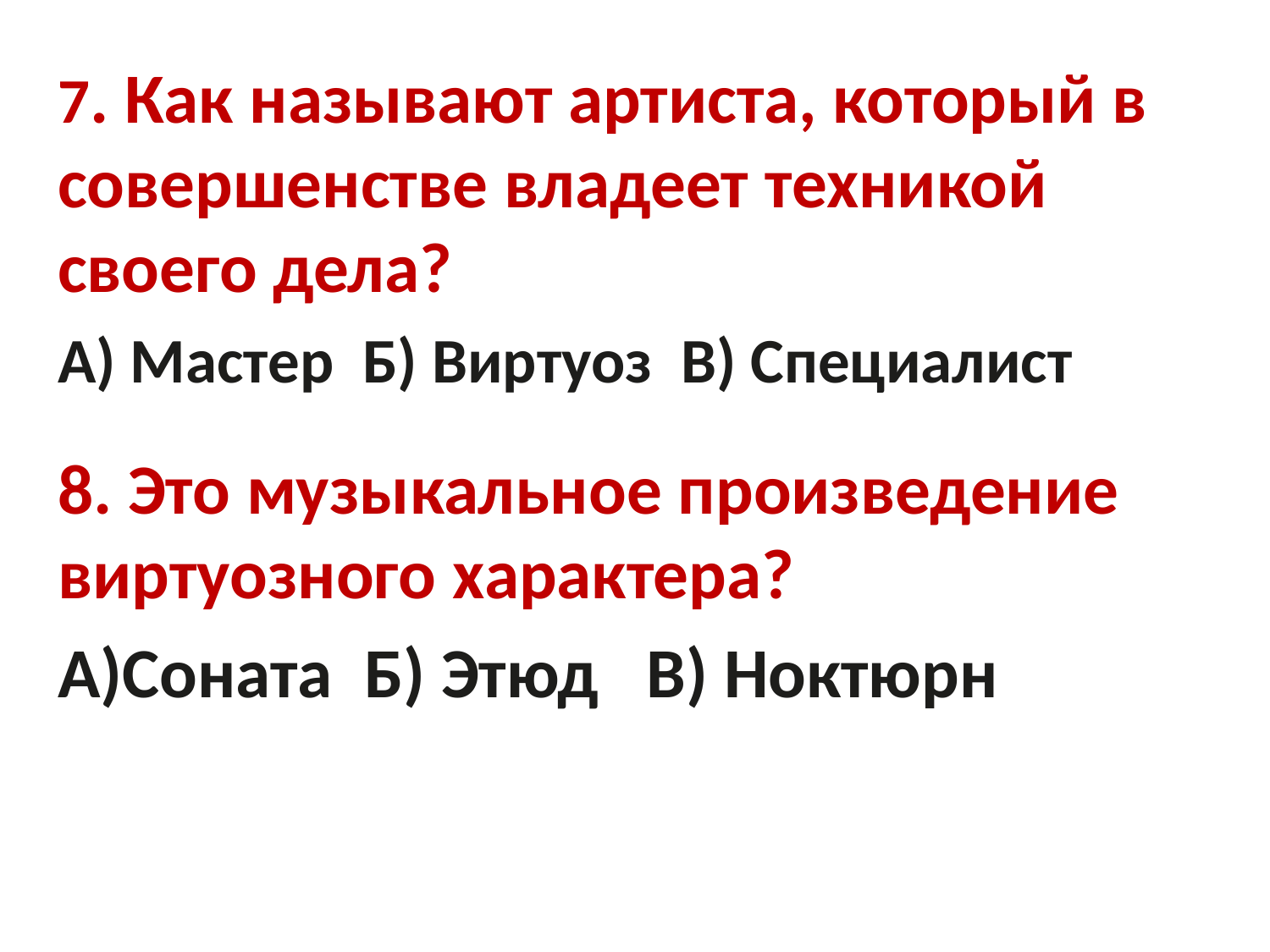

7. Как называют артиста, который в совершенстве владеет техникой своего дела?
А) Мастер  Б) Виртуоз  В) Специалист

8. Это музыкальное произведение виртуозного характера?
А)Соната  Б) Этюд   В) Ноктюрн